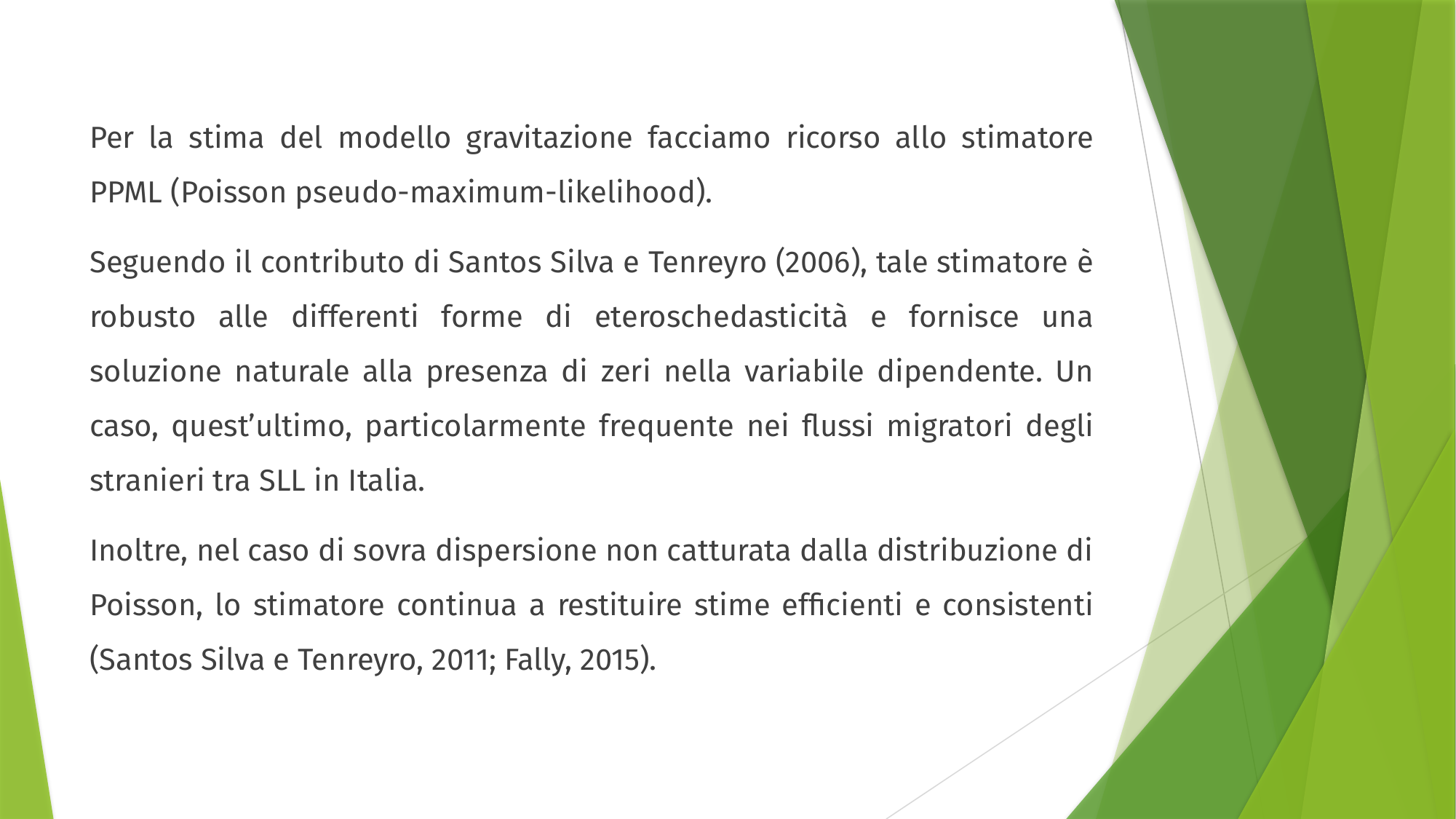

Per la stima del modello gravitazione facciamo ricorso allo stimatore PPML (Poisson pseudo-maximum-likelihood).
Seguendo il contributo di Santos Silva e Tenreyro (2006), tale stimatore è robusto alle differenti forme di eteroschedasticità e fornisce una soluzione naturale alla presenza di zeri nella variabile dipendente. Un caso, quest’ultimo, particolarmente frequente nei flussi migratori degli stranieri tra SLL in Italia.
Inoltre, nel caso di sovra dispersione non catturata dalla distribuzione di Poisson, lo stimatore continua a restituire stime efficienti e consistenti (Santos Silva e Tenreyro, 2011; Fally, 2015).